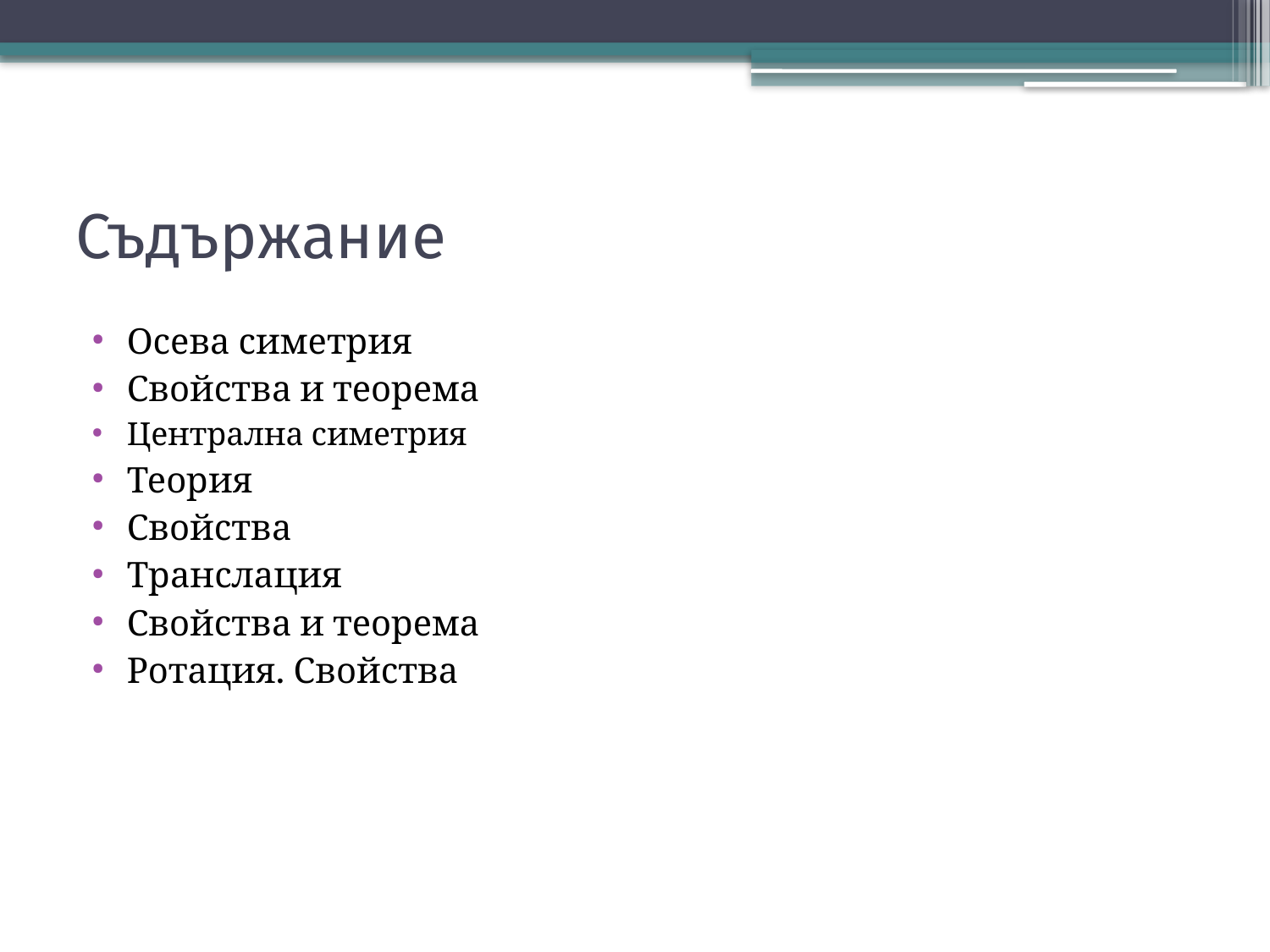

# Съдържание
Осева симетрия
Свойства и теорема
Централна симетрия
Теория
Свойства
Транслация
Свойства и теорема
Ротация. Свойства